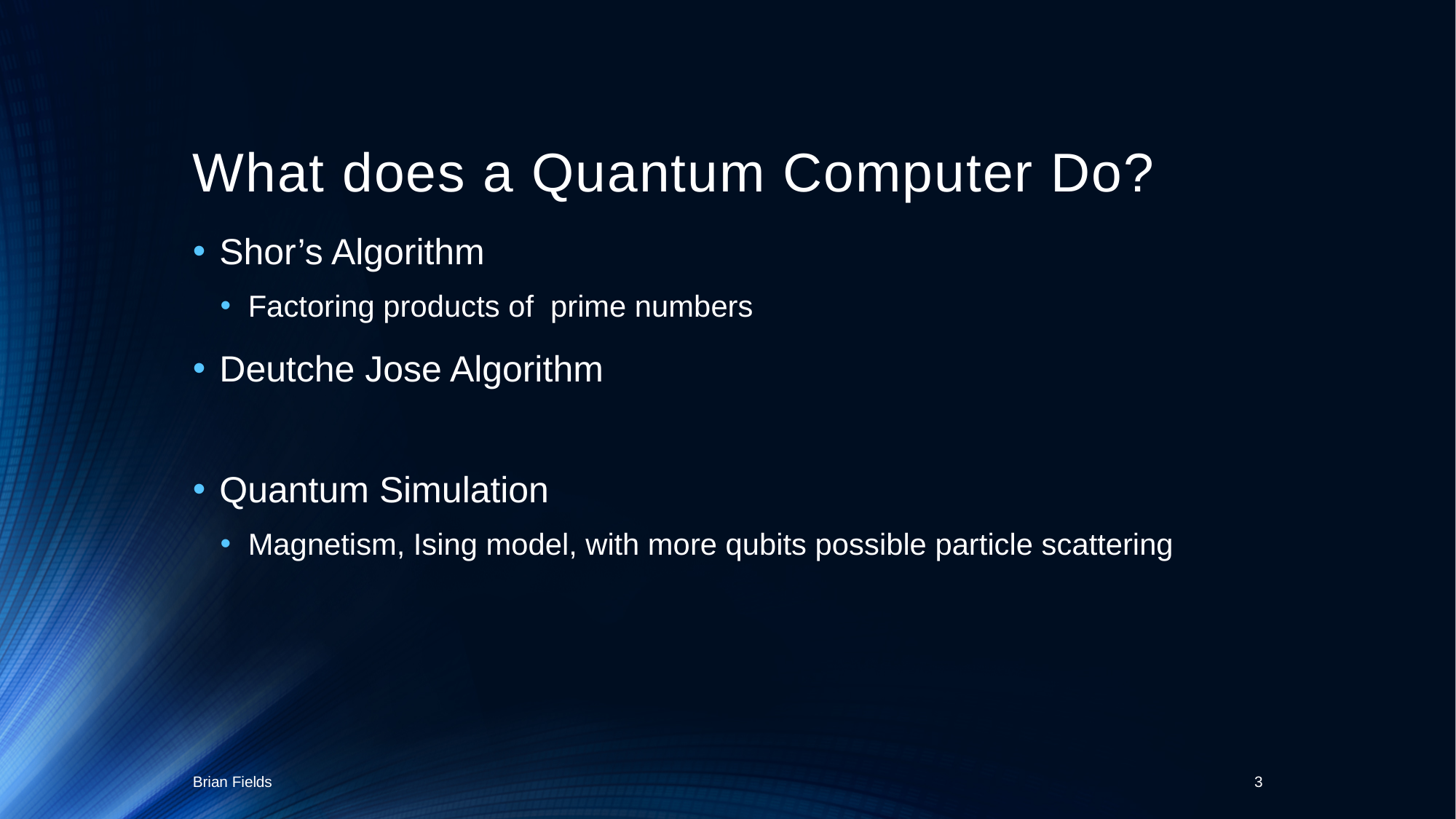

# What does a Quantum Computer Do?
Shor’s Algorithm
Factoring products of  prime numbers
Deutche Jose Algorithm

Quantum Simulation
Magnetism, Ising model, with more qubits possible particle scattering
Brian Fields

3